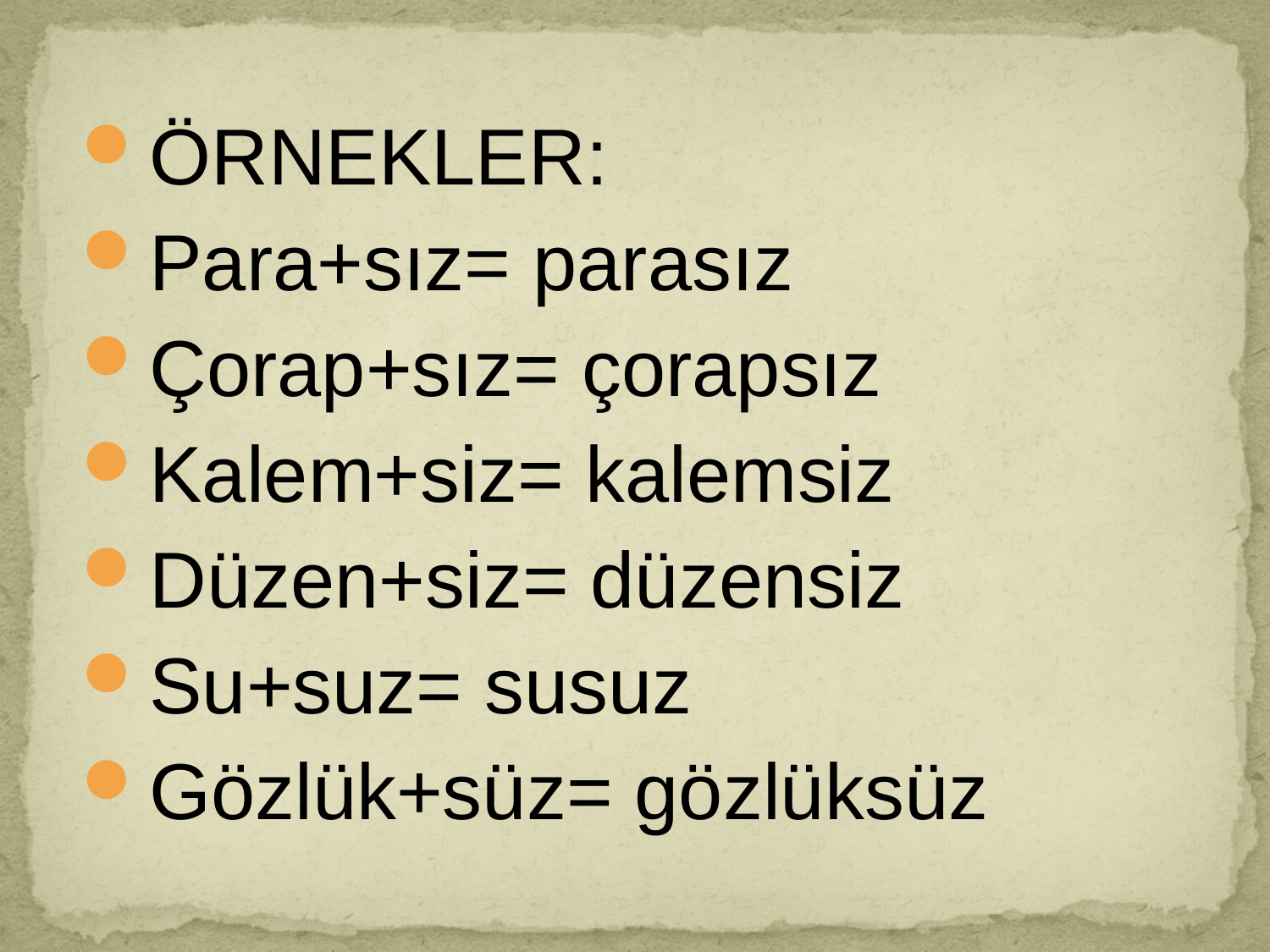

ÖRNEKLER:
Para+sız= parasız
Çorap+sız= çorapsız
Kalem+siz= kalemsiz
Düzen+siz= düzensiz
Su+suz= susuz
Gözlük+süz= gözlüksüz